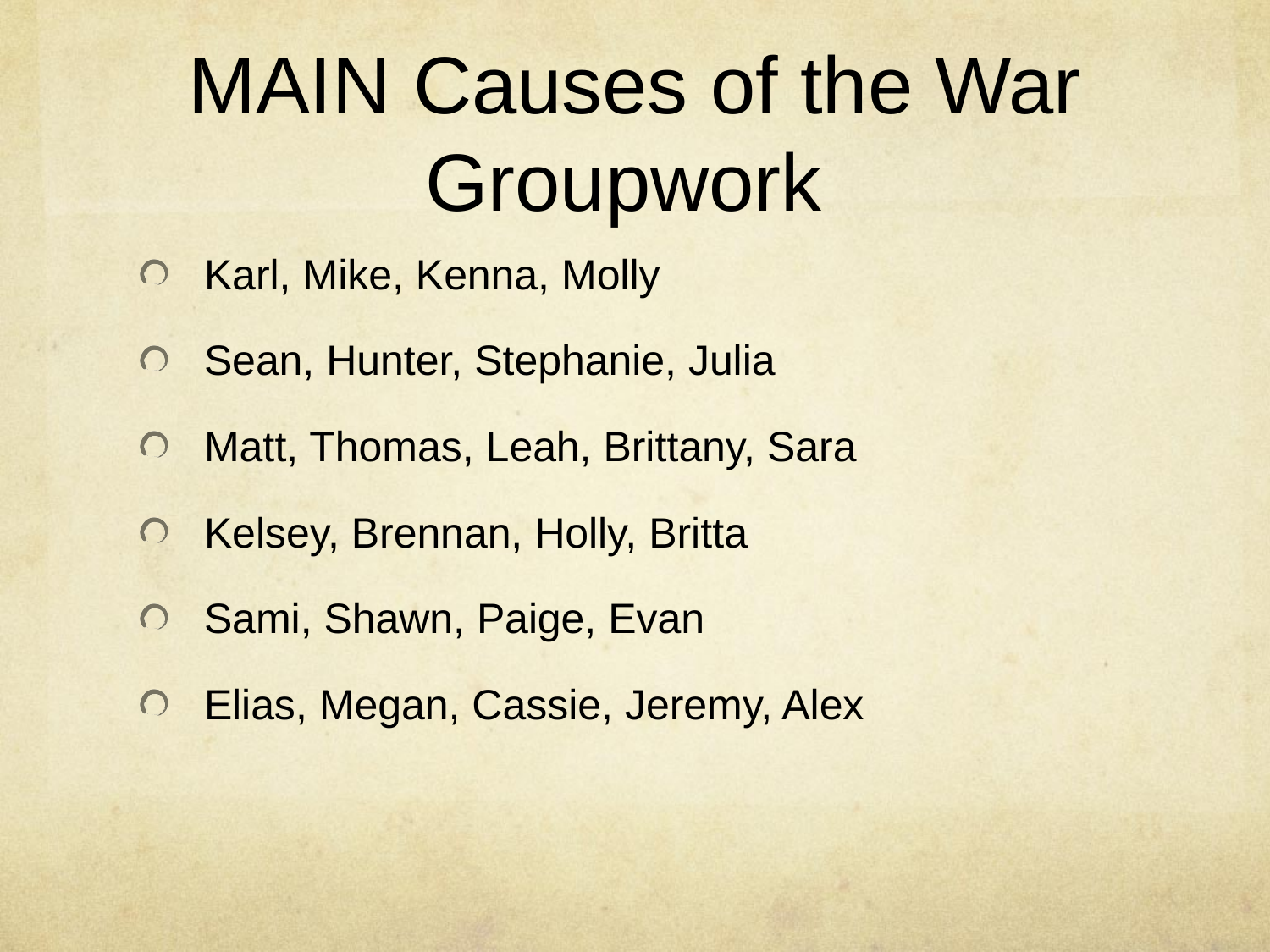

# MAIN Causes of the War Groupwork
Karl, Mike, Kenna, Molly
Sean, Hunter, Stephanie, Julia
Matt, Thomas, Leah, Brittany, Sara
Kelsey, Brennan, Holly, Britta
Sami, Shawn, Paige, Evan
Elias, Megan, Cassie, Jeremy, Alex